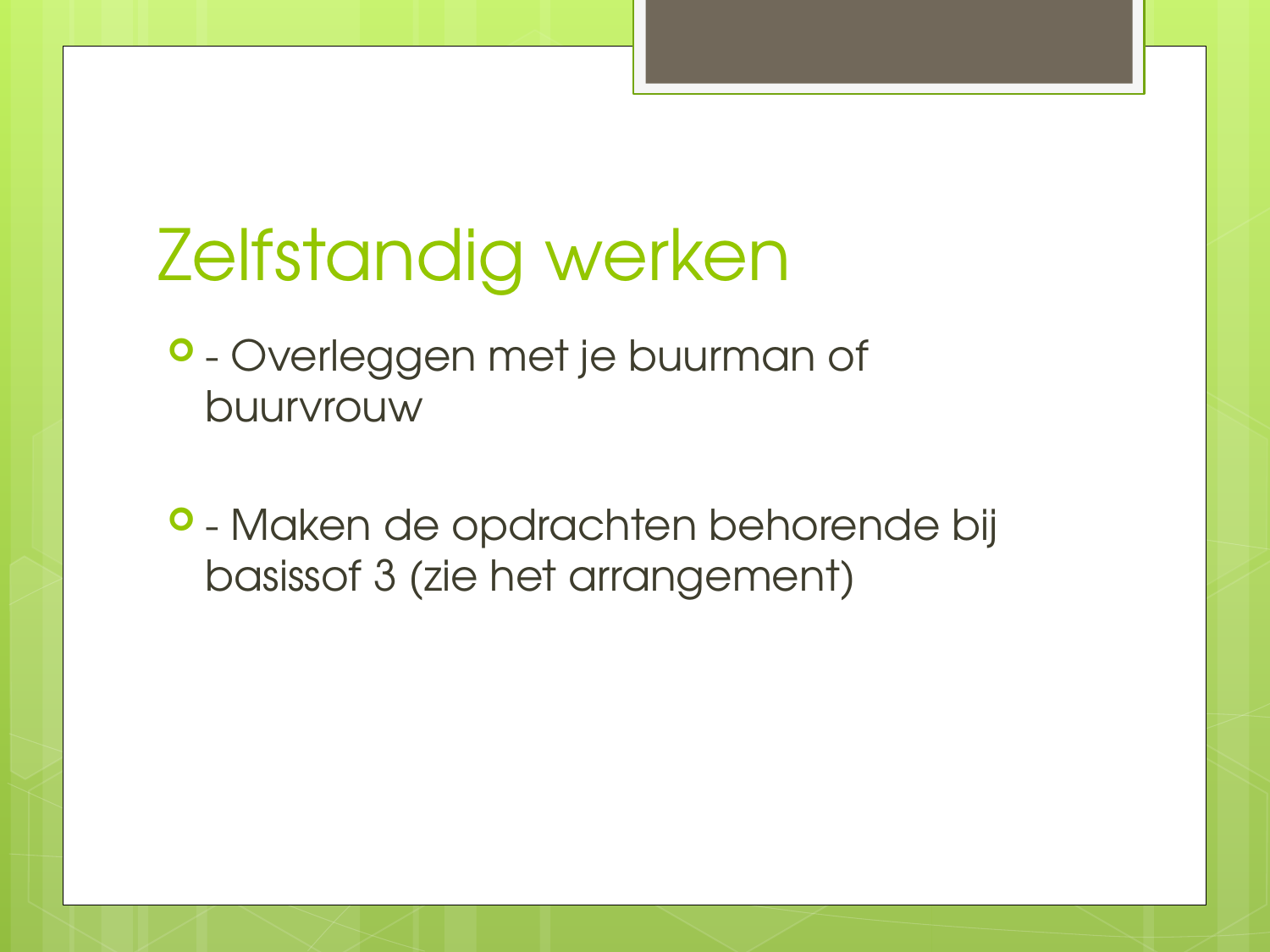

# Zelfstandig werken
- Overleggen met je buurman of buurvrouw

- Maken de opdrachten behorende bij basissof 3 (zie het arrangement)